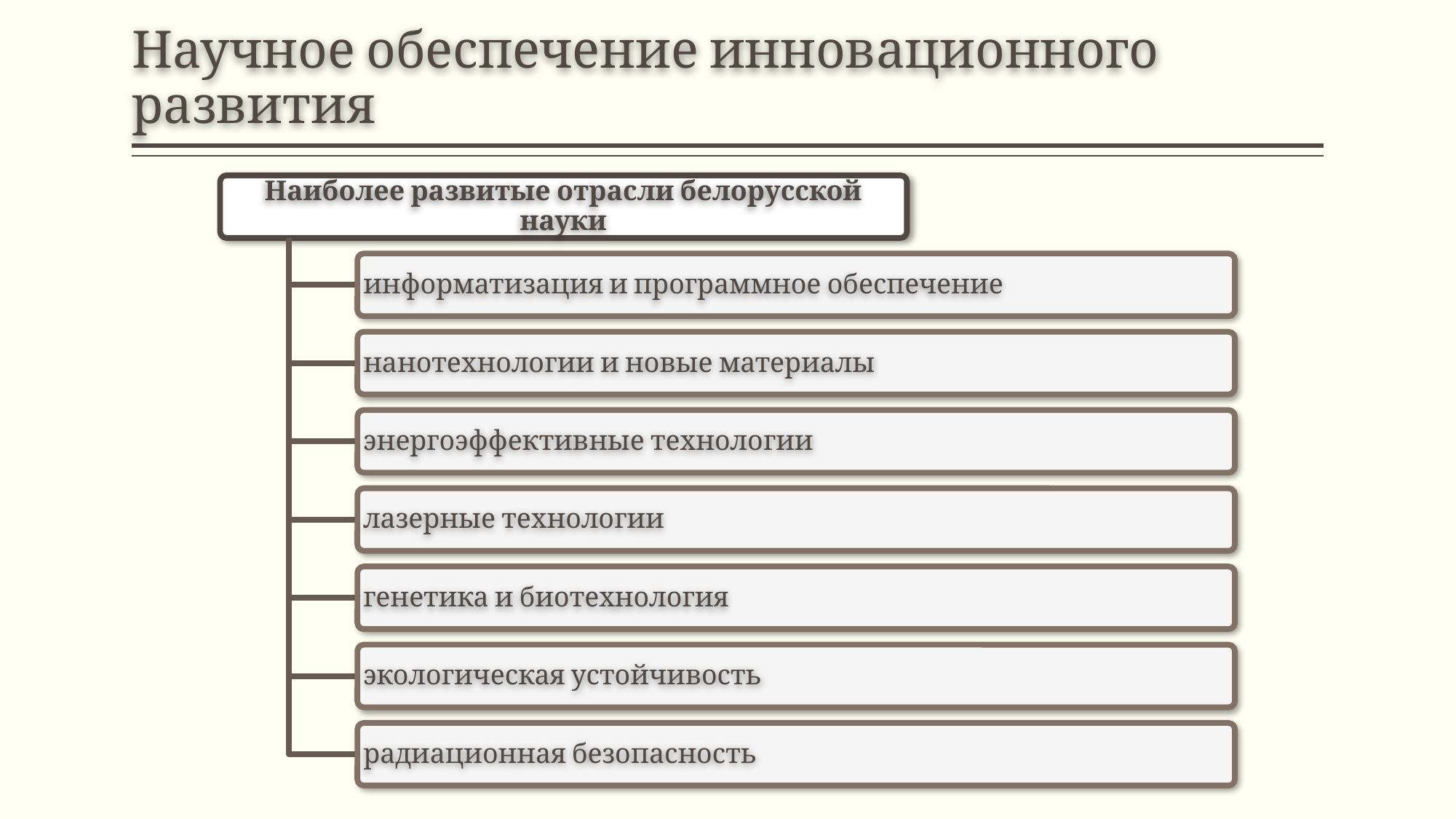

# Научное обеспечение инновационного развития

Наиболее развитые отрасли белорусской науки

информатизация и программное обеспечение

нанотехнологии и новые материалы

энергоэффективные технологии

лазерные технологии

генетика и биотехнология

экологическая устойчивость

радиационная безопасность